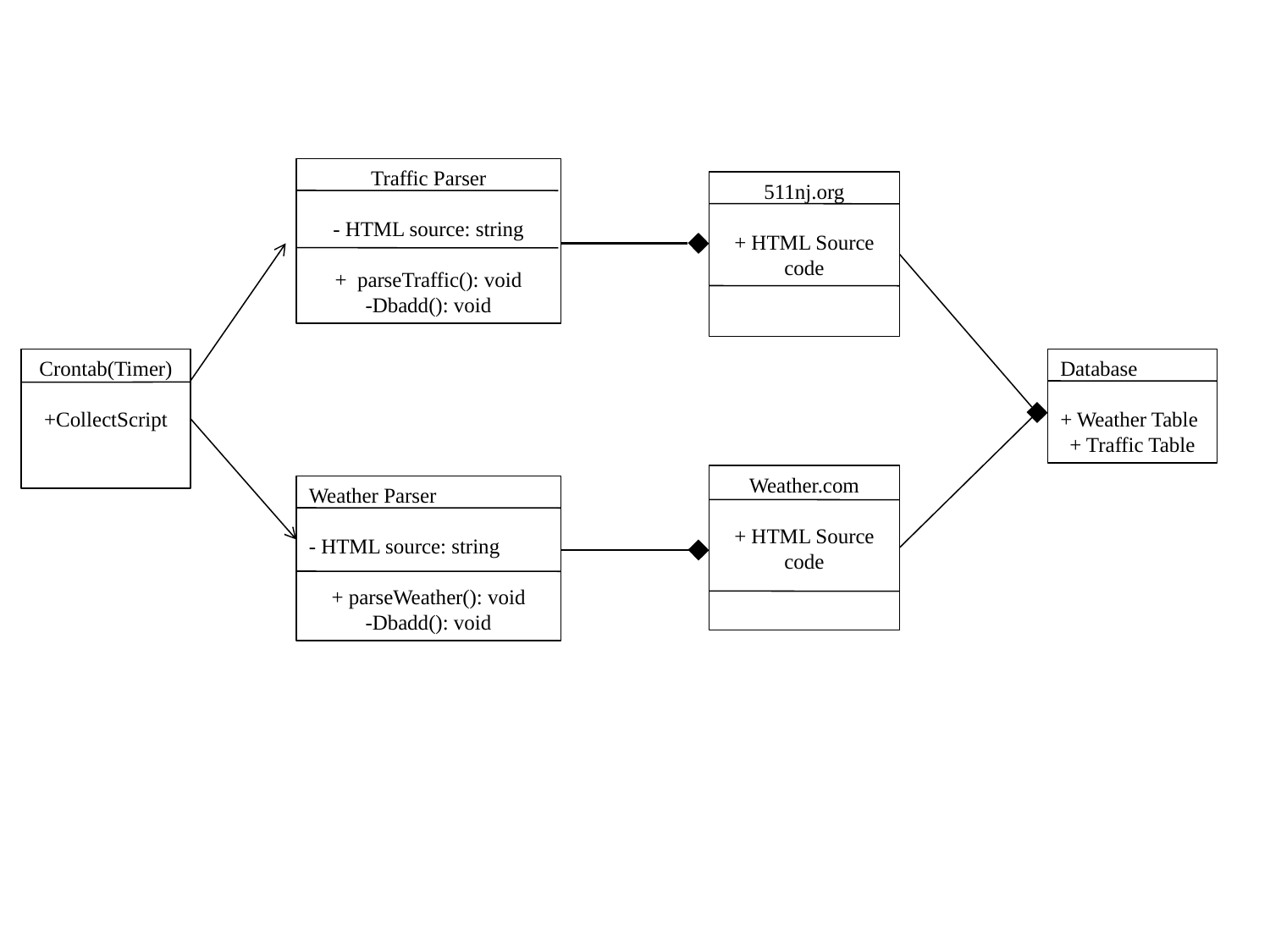

Traffic Parser

- HTML source: string

+  parseTraffic(): void
-Dbadd(): void
511nj.org

+ HTML Source code

Crontab(Timer)

+CollectScript

Database

+ Weather Table
+ Traffic Table

Weather.com

+ HTML Source code

Weather Parser

- HTML source: string

+ parseWeather(): void
-Dbadd(): void